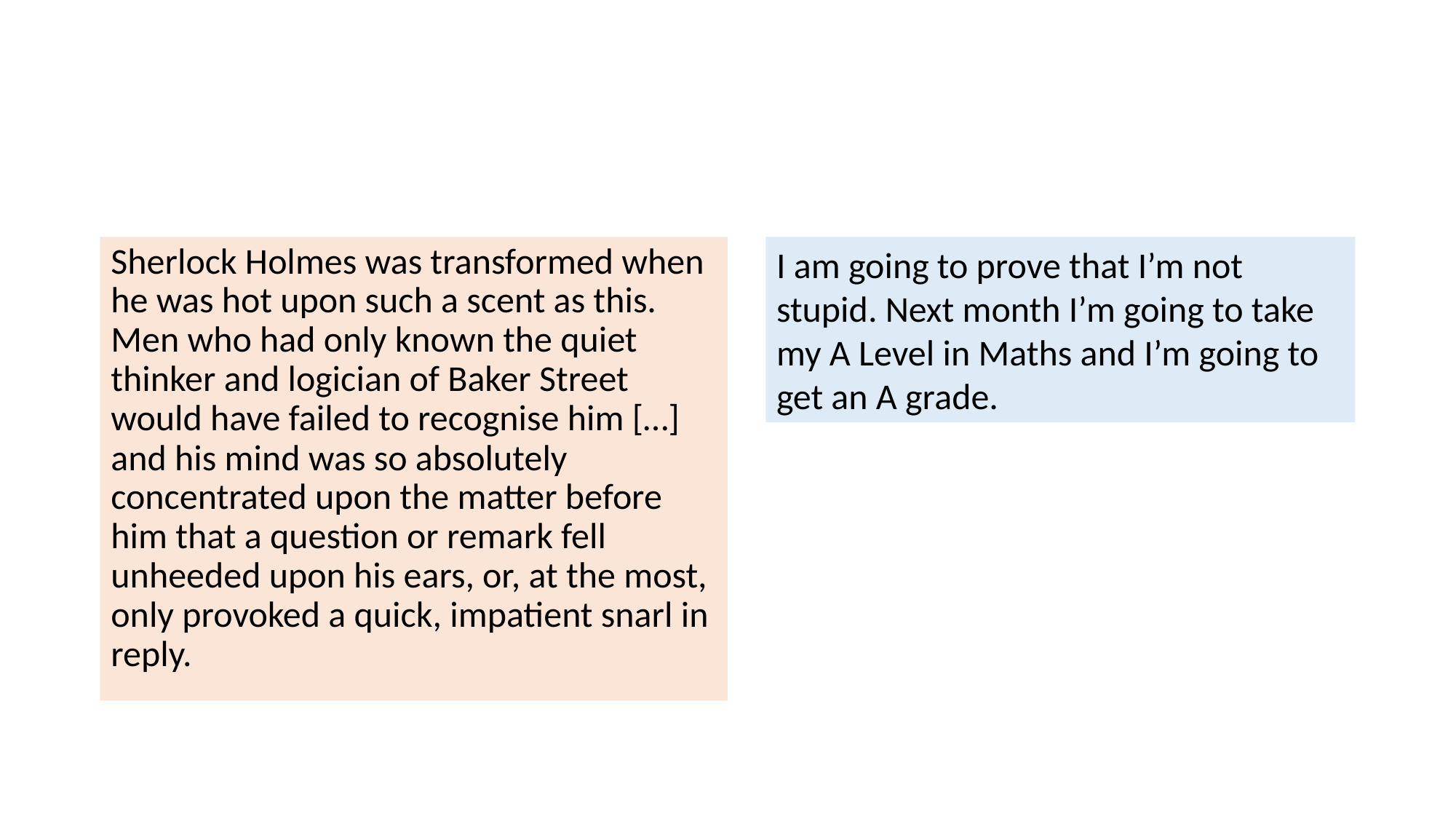

#
Sherlock Holmes was transformed when he was hot upon such a scent as this. Men who had only known the quiet thinker and logician of Baker Street would have failed to recognise him […] and his mind was so absolutely concentrated upon the matter before him that a question or remark fell unheeded upon his ears, or, at the most, only provoked a quick, impatient snarl in reply.
I am going to prove that I’m not stupid. Next month I’m going to take my A Level in Maths and I’m going to get an A grade.